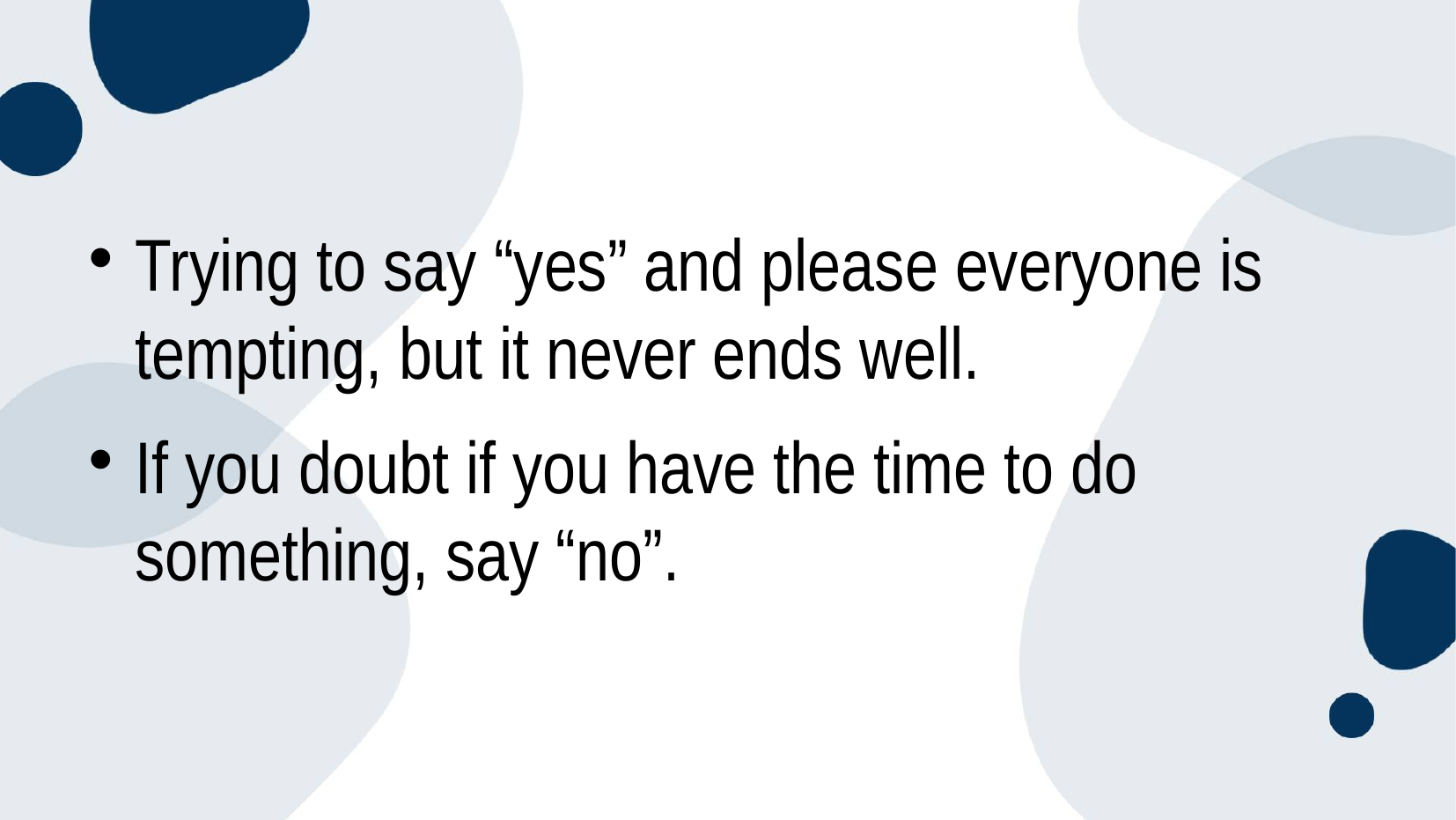

Trying to say “yes” and please everyone is tempting, but it never ends well.
If you doubt if you have the time to do something, say “no”.